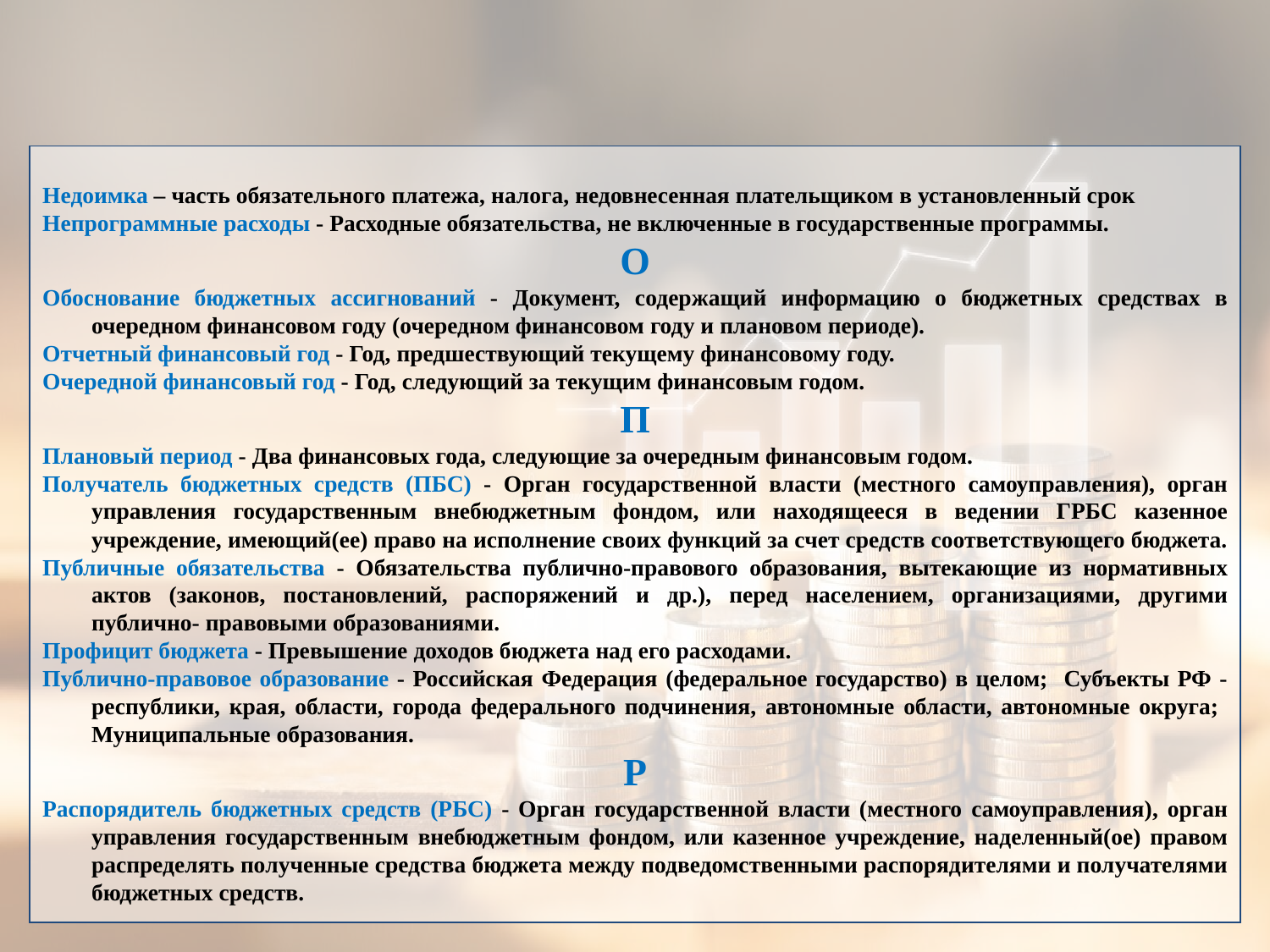

Недоимка – часть обязательного платежа, налога, недовнесенная плательщиком в установленный срок
Непрограммные расходы - Расходные обязательства, не включенные в государственные программы.
О
Обоснование бюджетных ассигнований - Документ, содержащий информацию о бюджетных средствах в очередном финансовом году (очередном финансовом году и плановом периоде).
Отчетный финансовый год - Год, предшествующий текущему финансовому году.
Очередной финансовый год - Год, следующий за текущим финансовым годом.
П
Плановый период - Два финансовых года, следующие за очередным финансовым годом.
Получатель бюджетных средств (ПБС) - Орган государственной власти (местного самоуправления), орган управления государственным внебюджетным фондом, или находящееся в ведении ГРБС казенное учреждение, имеющий(ее) право на исполнение своих функций за счет средств соответствующего бюджета.
Публичные обязательства - Обязательства публично-правового образования, вытекающие из нормативных актов (законов, постановлений, распоряжений и др.), перед населением, организациями, другими публично- правовыми образованиями.
Профицит бюджета - Превышение доходов бюджета над его расходами.
Публично-правовое образование - Российская Федерация (федеральное государство) в целом;  Субъекты РФ - республики, края, области, города федерального подчинения, автономные области, автономные округа;  Муниципальные образования.
Р
Распорядитель бюджетных средств (РБС) - Орган государственной власти (местного самоуправления), орган управления государственным внебюджетным фондом, или казенное учреждение, наделенный(ое) правом распределять полученные средства бюджета между подведомственными распорядителями и получателями бюджетных средств.